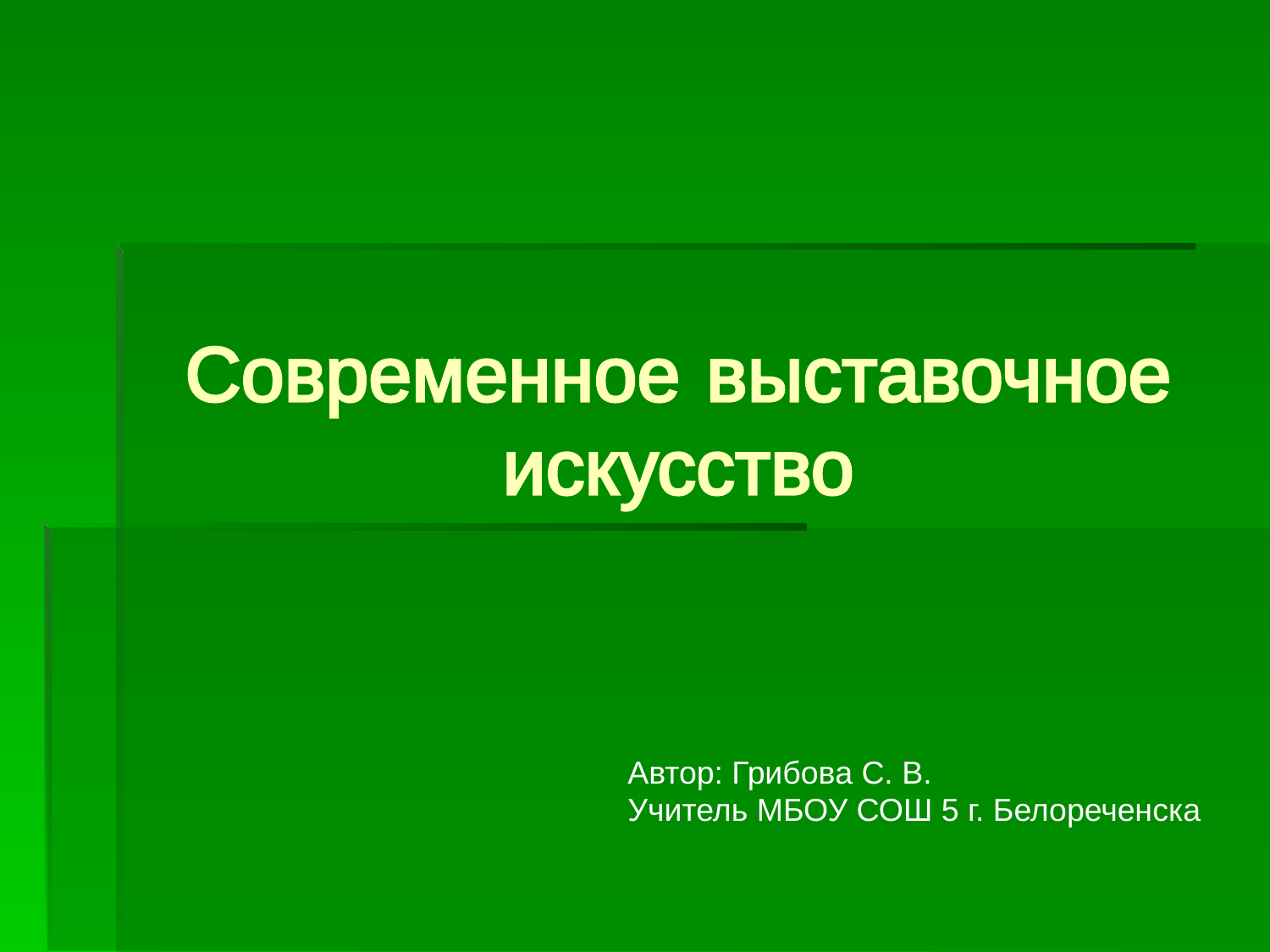

# Современное выставочное искусство
Автор: Грибова С. В.
Учитель МБОУ СОШ 5 г. Белореченска